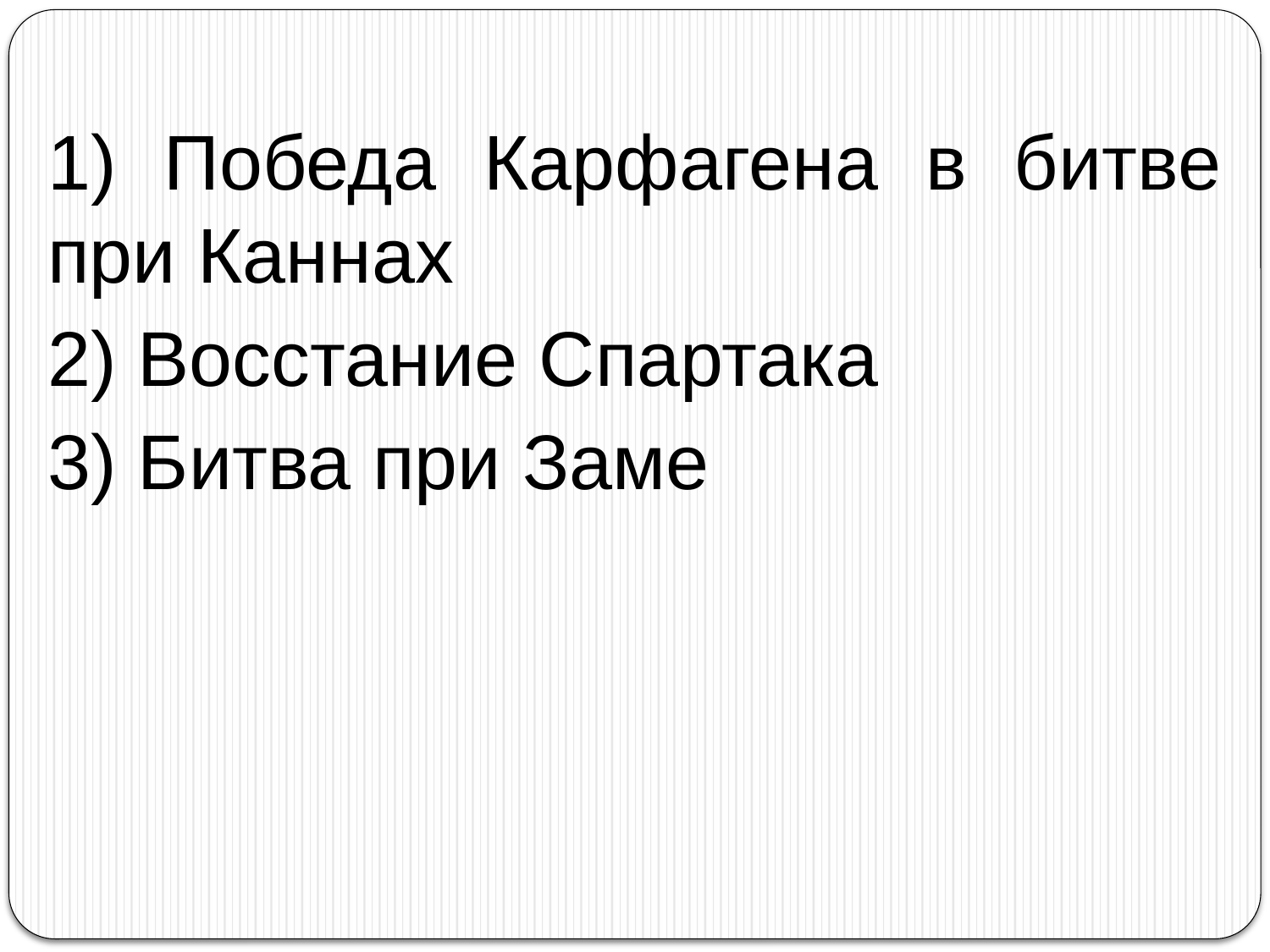

1) Победа Карфагена в битве при Каннах
2) Восстание Спартака
3) Битва при Заме